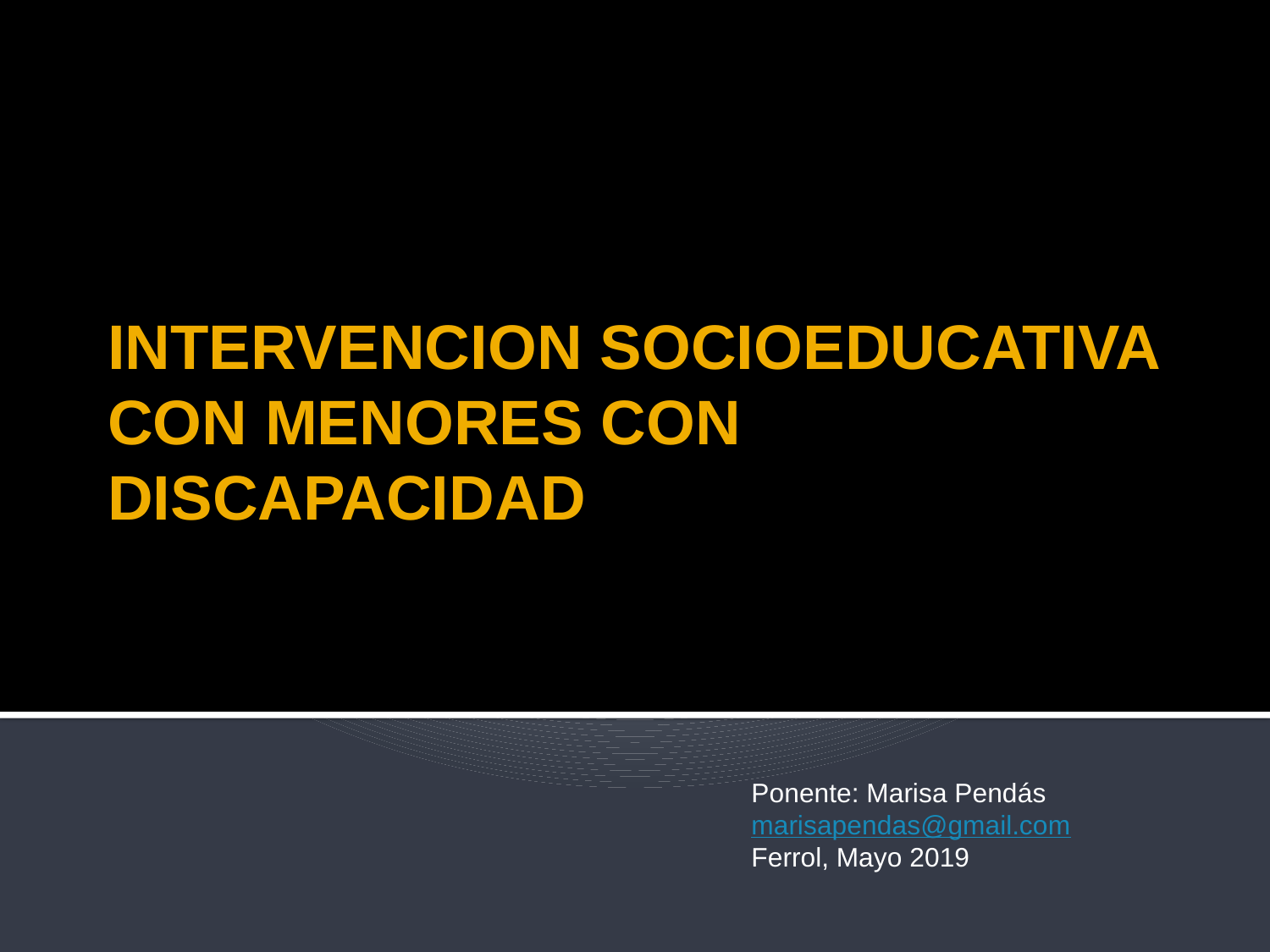

# INTERVENCION SOCIOEDUCATIVA CON MENORES CON DISCAPACIDAD
Ponente: Marisa Pendás
marisapendas@gmail.com
Ferrol, Mayo 2019